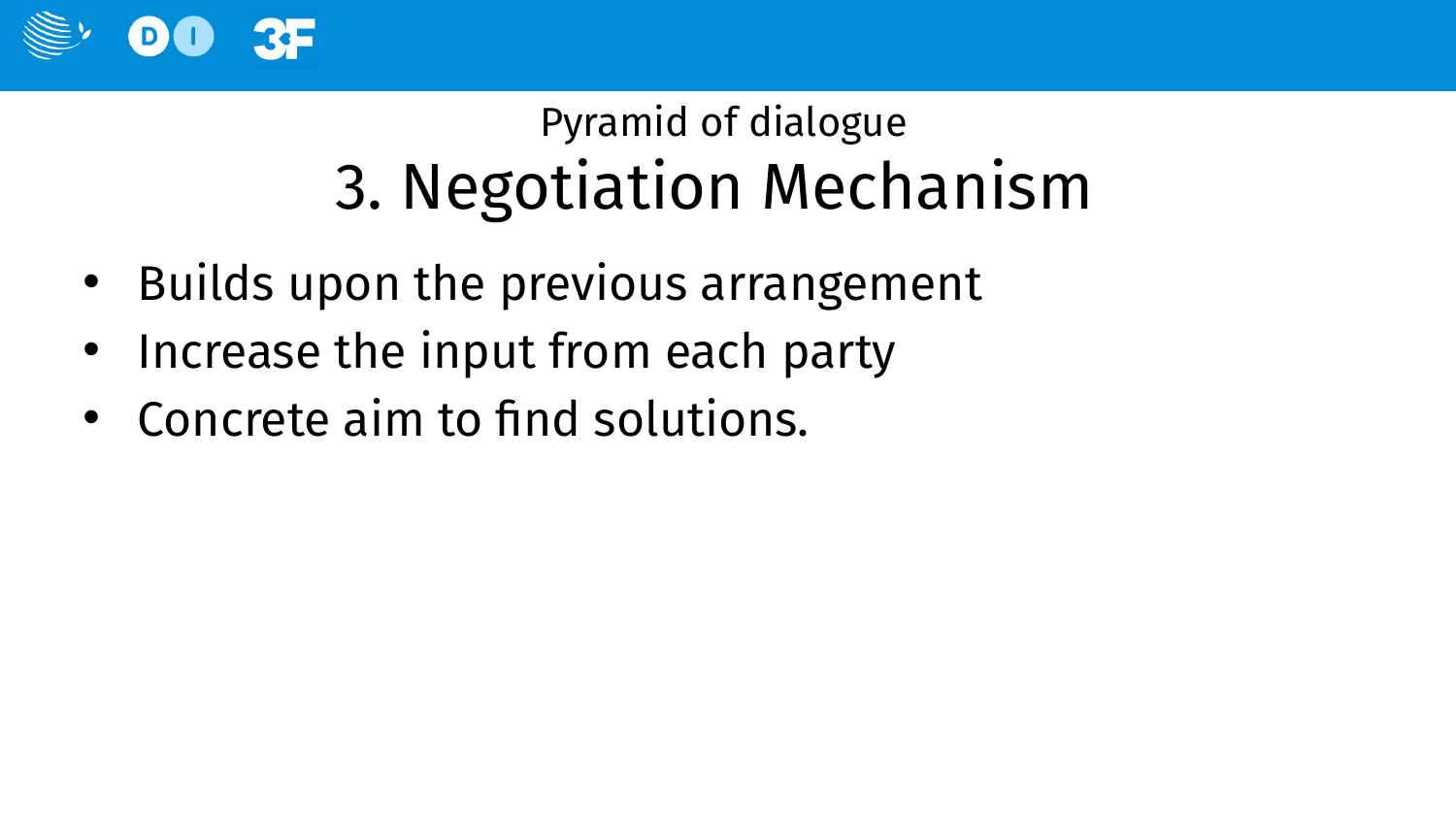

# Pyramid of dialogue 3. Negotiation Mechanism
Builds upon the previous arrangement
Increase the input from each party
Concrete aim to ﬁnd solutions.